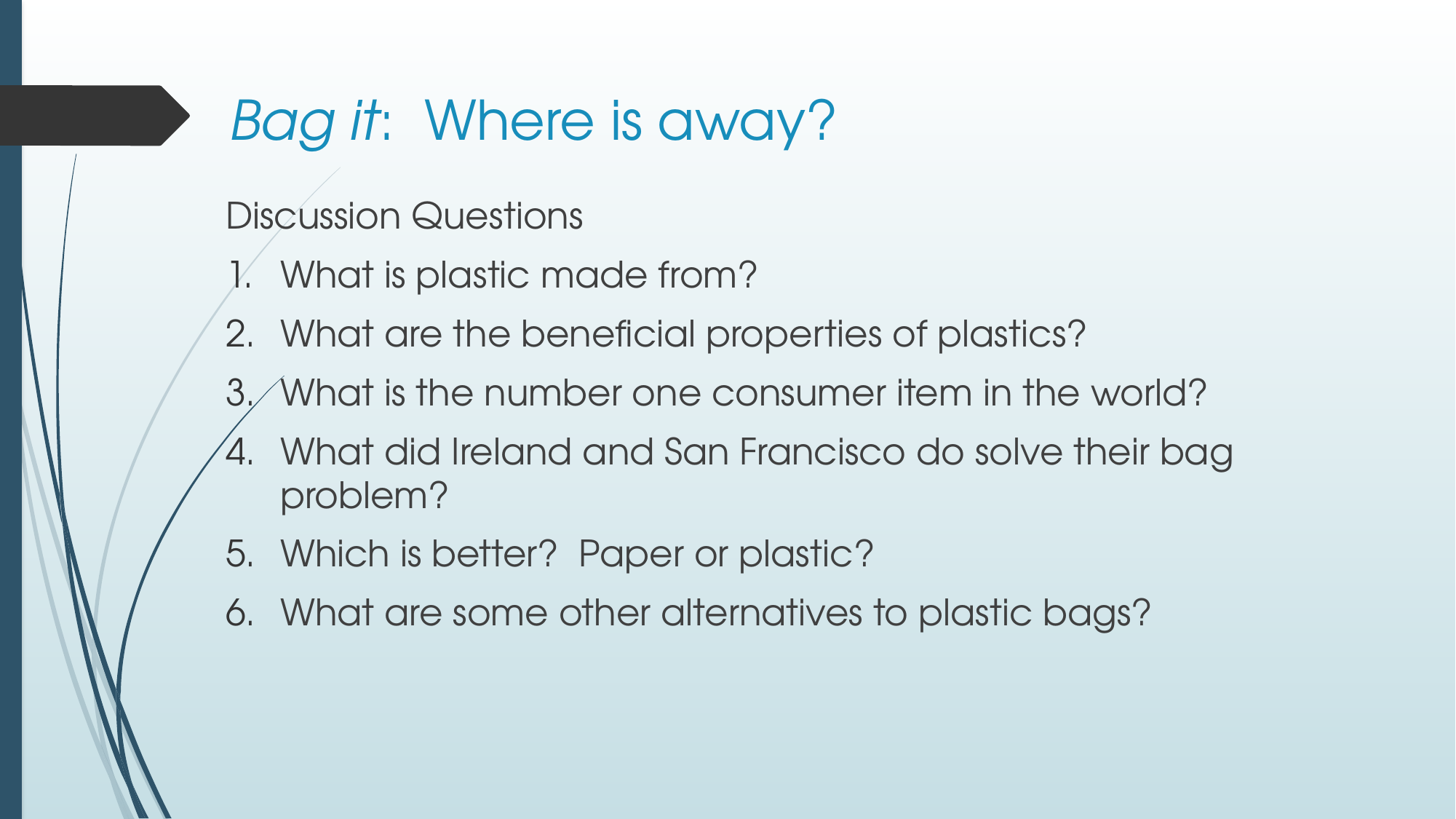

# Bag it:  Where is away?
Discussion Questions
What is plastic made from?
What are the beneficial properties of plastics?
What is the number one consumer item in the world?
What did Ireland and San Francisco do solve their bag problem?
Which is better?  Paper or plastic?
What are some other alternatives to plastic bags?